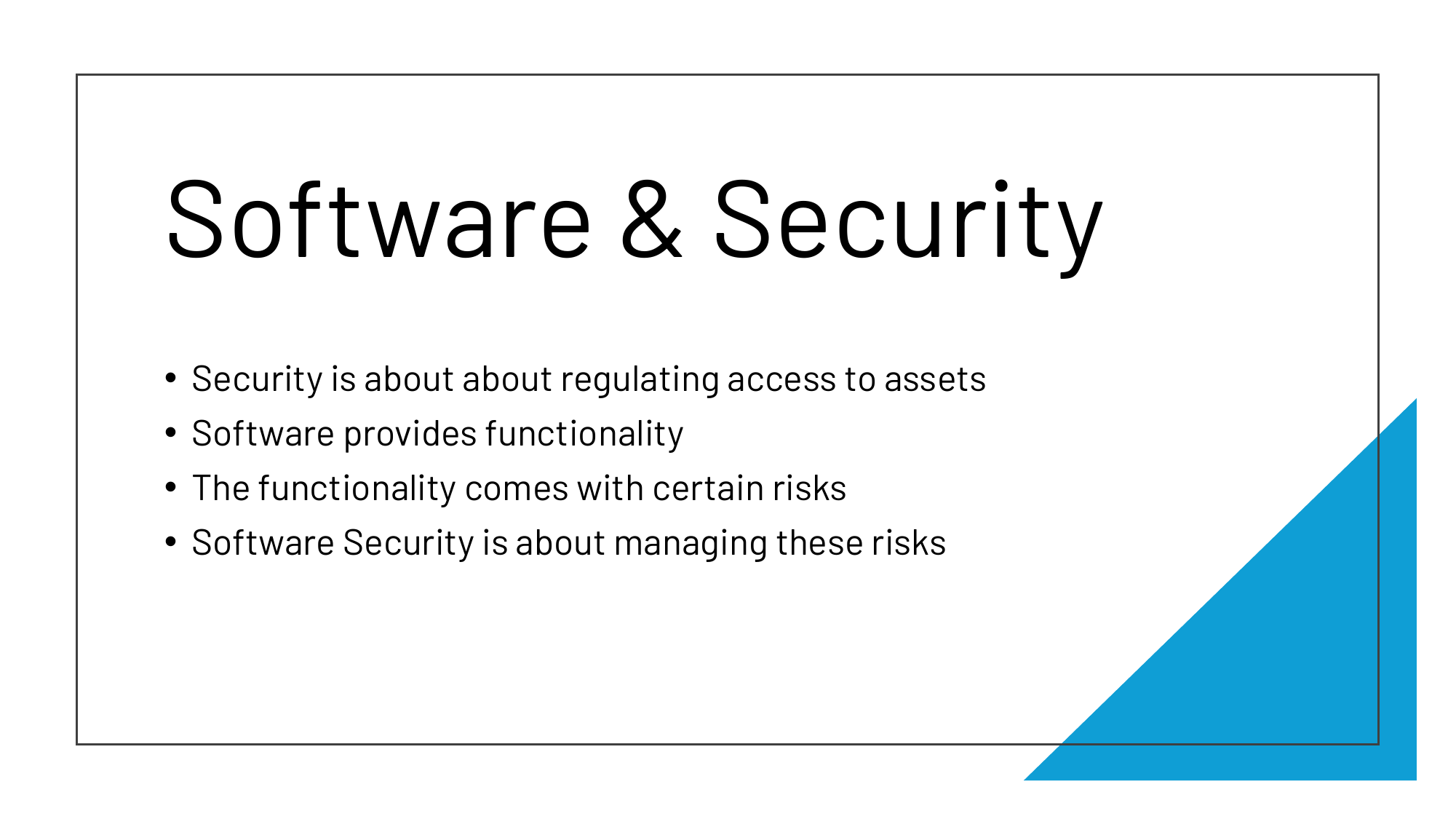

# Software & Security
Security is about about regulating access to assets
Software provides functionality
The functionality comes with certain risks
Software Security is about managing these risks